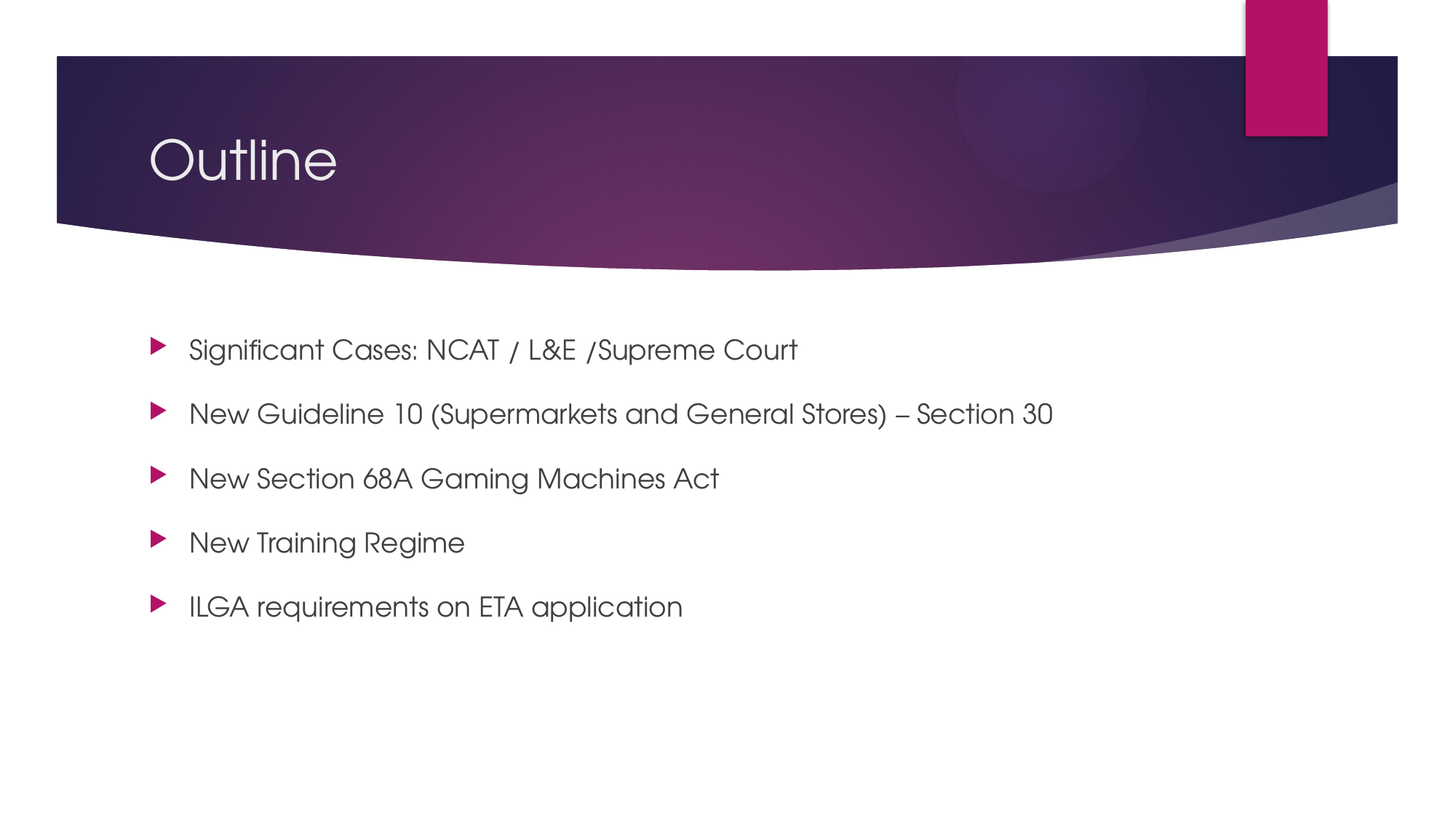

# Outline
Significant Cases: NCAT / L&E /Supreme Court
New Guideline 10 (Supermarkets and General Stores) – Section 30
New Section 68A Gaming Machines Act
New Training Regime
ILGA requirements on ETA application